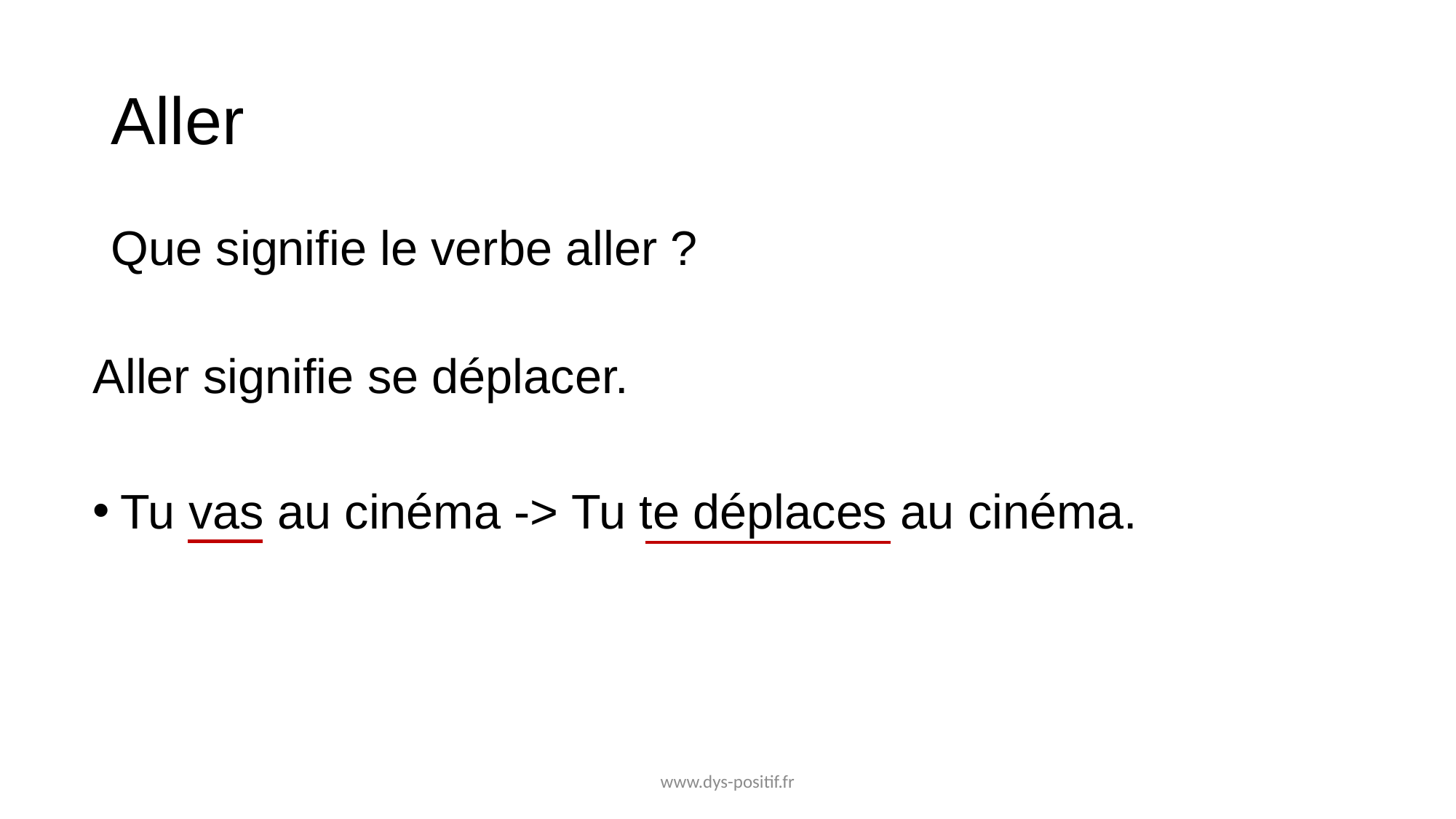

# Aller
Que signifie le verbe aller ?

Aller signifie se déplacer.

Tu vas au cinéma -> Tu te déplaces au cinéma.
www.dys-positif.fr